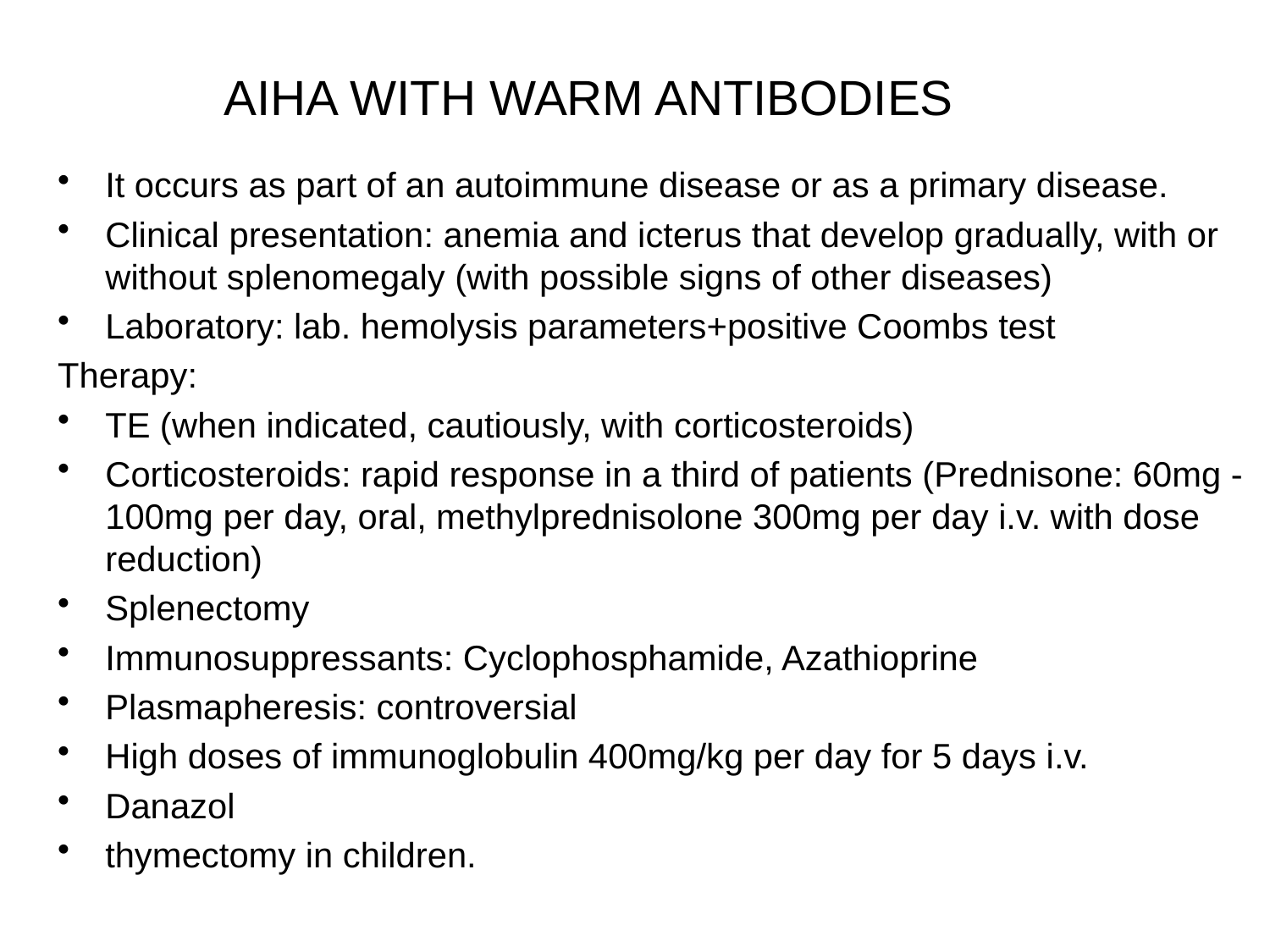

# AIHA WITH WARM ANTIBODIES

It occurs as part of an autoimmune disease or as a primary disease.
Clinical presentation: anemia and icterus that develop gradually, with or without splenomegaly (with possible signs of other diseases)
Laboratory: lab. hemolysis parameters+positive Coombs test
Therapy:
TE (when indicated, cautiously, with corticosteroids)
Corticosteroids: rapid response in a third of patients (Prednisone: 60mg - 100mg per day, oral, methylprednisolone 300mg per day i.v. with dose reduction)
Splenectomy
Immunosuppressants: Cyclophosphamide, Azathioprine
Plasmapheresis: controversial
High doses of immunoglobulin 400mg/kg per day for 5 days i.v.
Danazol
thymectomy in children.